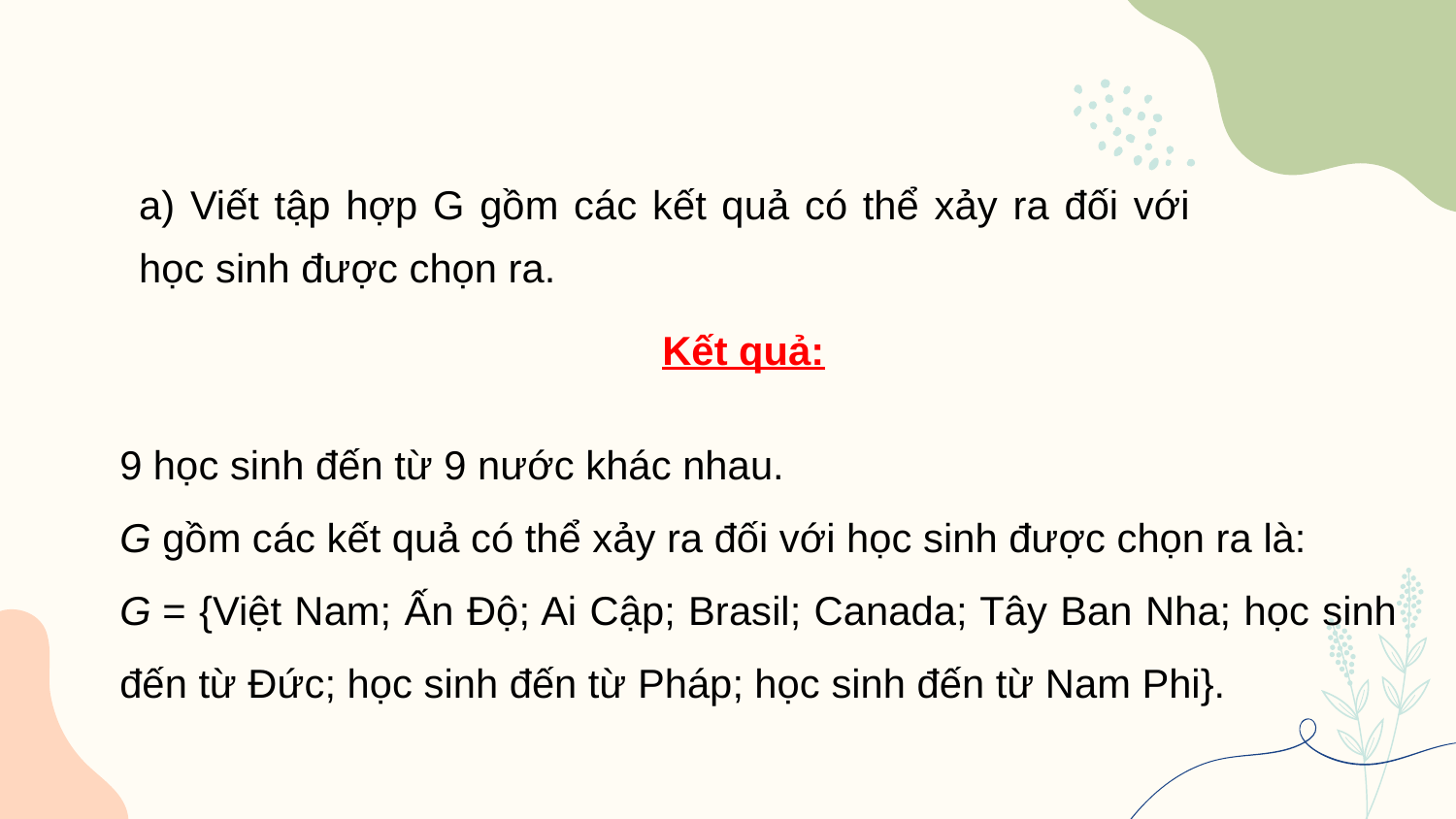

a) Viết tập hợp G gồm các kết quả có thể xảy ra đối với học sinh được chọn ra.
Kết quả:
9 học sinh đến từ 9 nước khác nhau.
G gồm các kết quả có thể xảy ra đối với học sinh được chọn ra là:
G = {Việt Nam; Ấn Độ; Ai Cập; Brasil; Canada; Tây Ban Nha; học sinh đến từ Đức; học sinh đến từ Pháp; học sinh đến từ Nam Phi}.